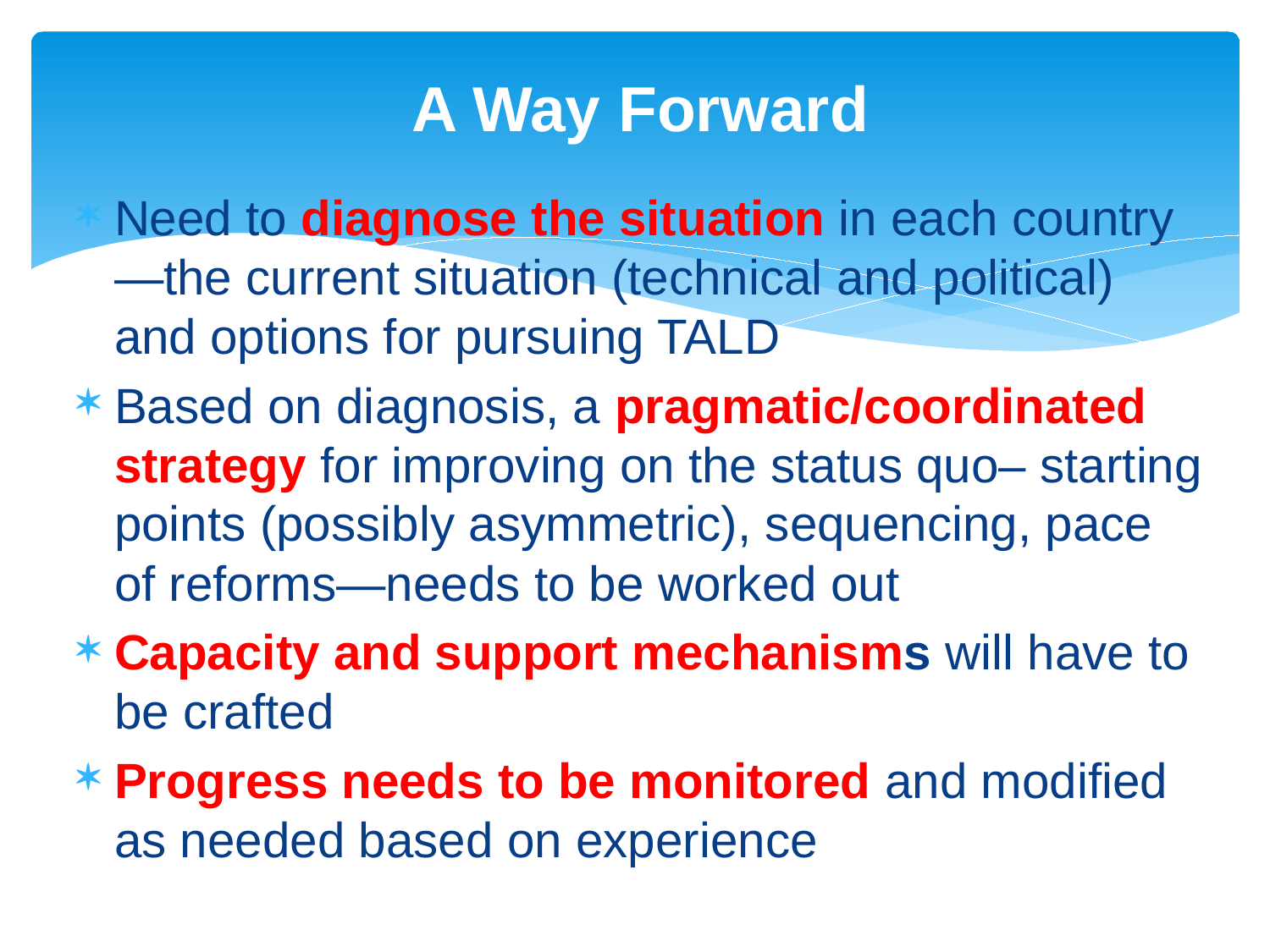

# A Way Forward
Need to diagnose the situation in each country—the current situation (technical and political) and options for pursuing TALD
Based on diagnosis, a pragmatic/coordinated strategy for improving on the status quo– starting points (possibly asymmetric), sequencing, pace of reforms—needs to be worked out
Capacity and support mechanisms will have to be crafted
Progress needs to be monitored and modified as needed based on experience